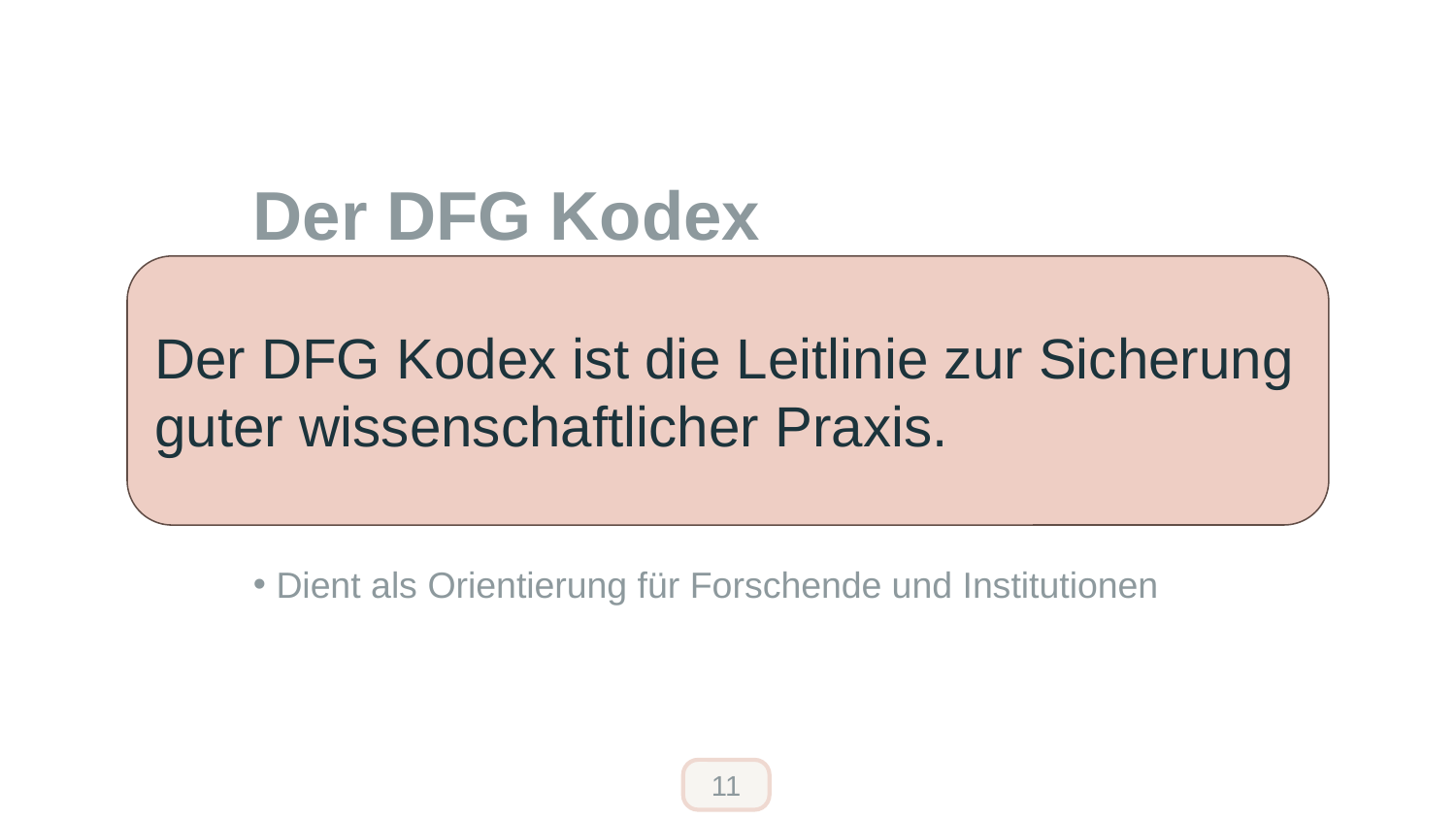

# Der DFG Kodex
Der DFG Kodex ist die Leitlinie zur Sicherung guter wissenschaftlicher Praxis.

 Enthält 19 Leitlinien für korrektes wissenschaftliches  Arbeiten
 6 der Leitlinien befassen sich speziell mit Forschungsdaten und deren nachhaltigem Umgang

 Dient als Orientierung für Forschende und Institutionen